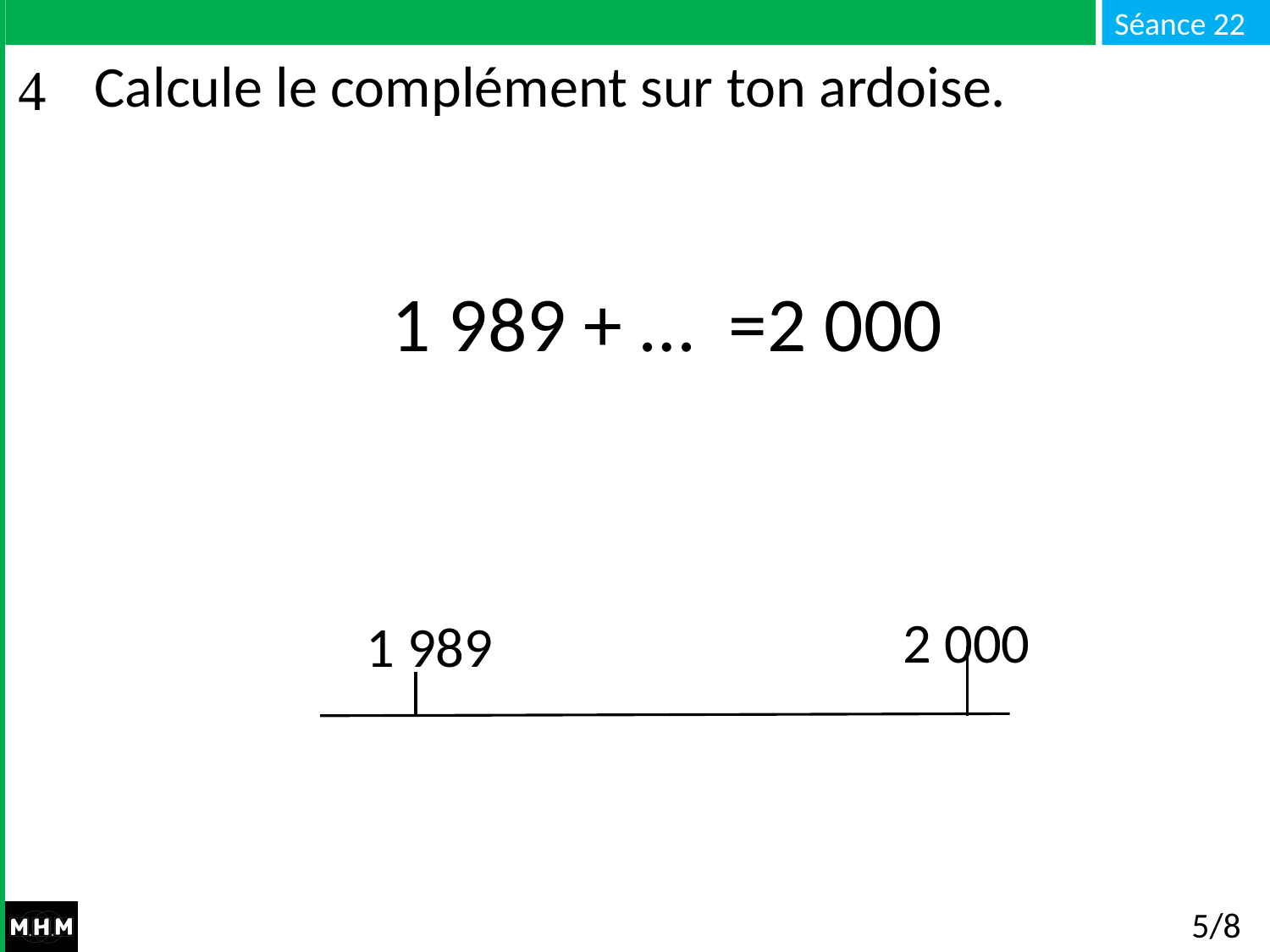

# Calcule le complément sur ton ardoise.
 1 989 + …  =2 000
2 000
1 989
5/8